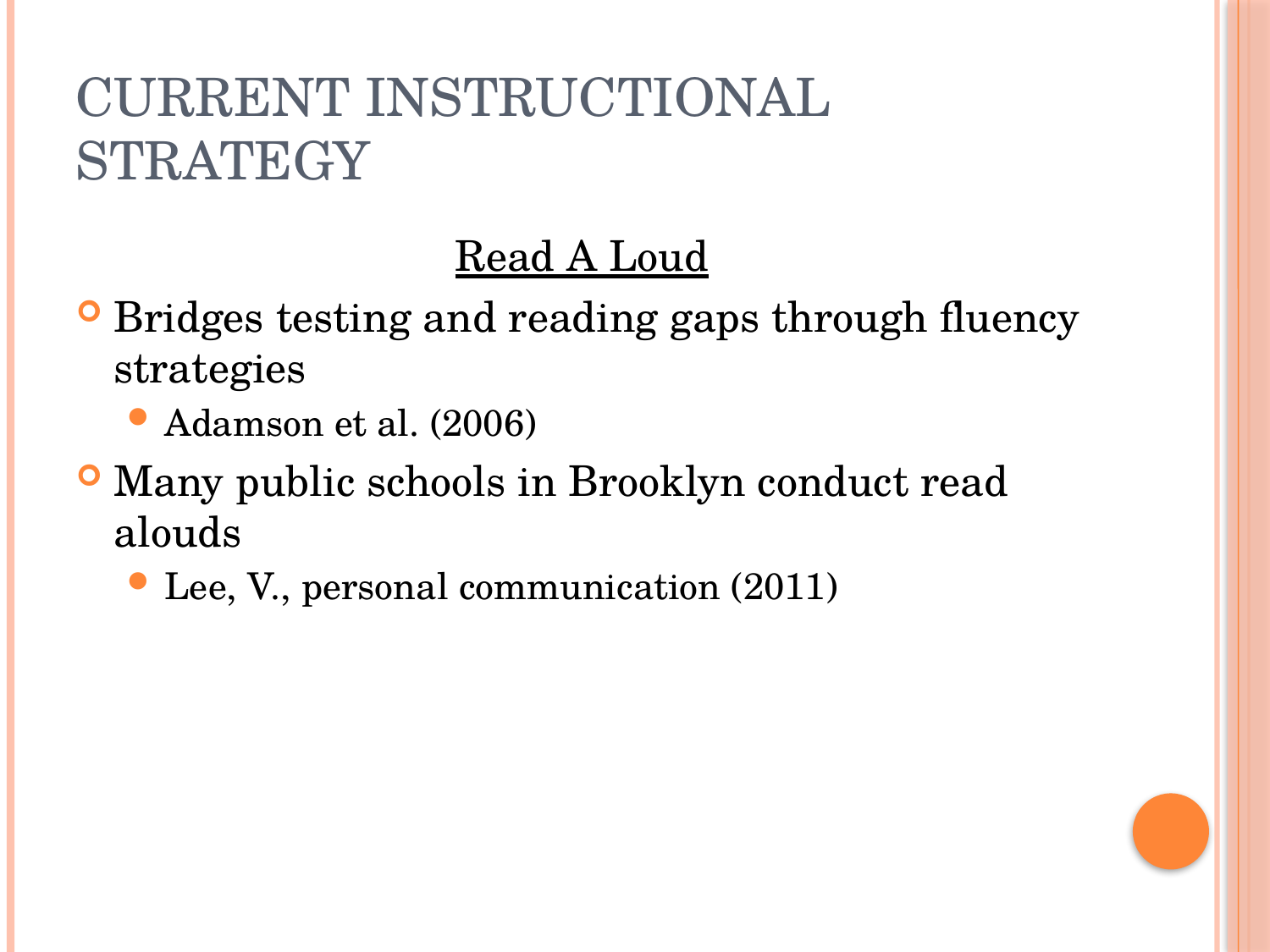

# Current Instructional Strategy
Read A Loud
Bridges testing and reading gaps through fluency strategies
Adamson et al. (2006)
Many public schools in Brooklyn conduct read alouds
Lee, V., personal communication (2011)